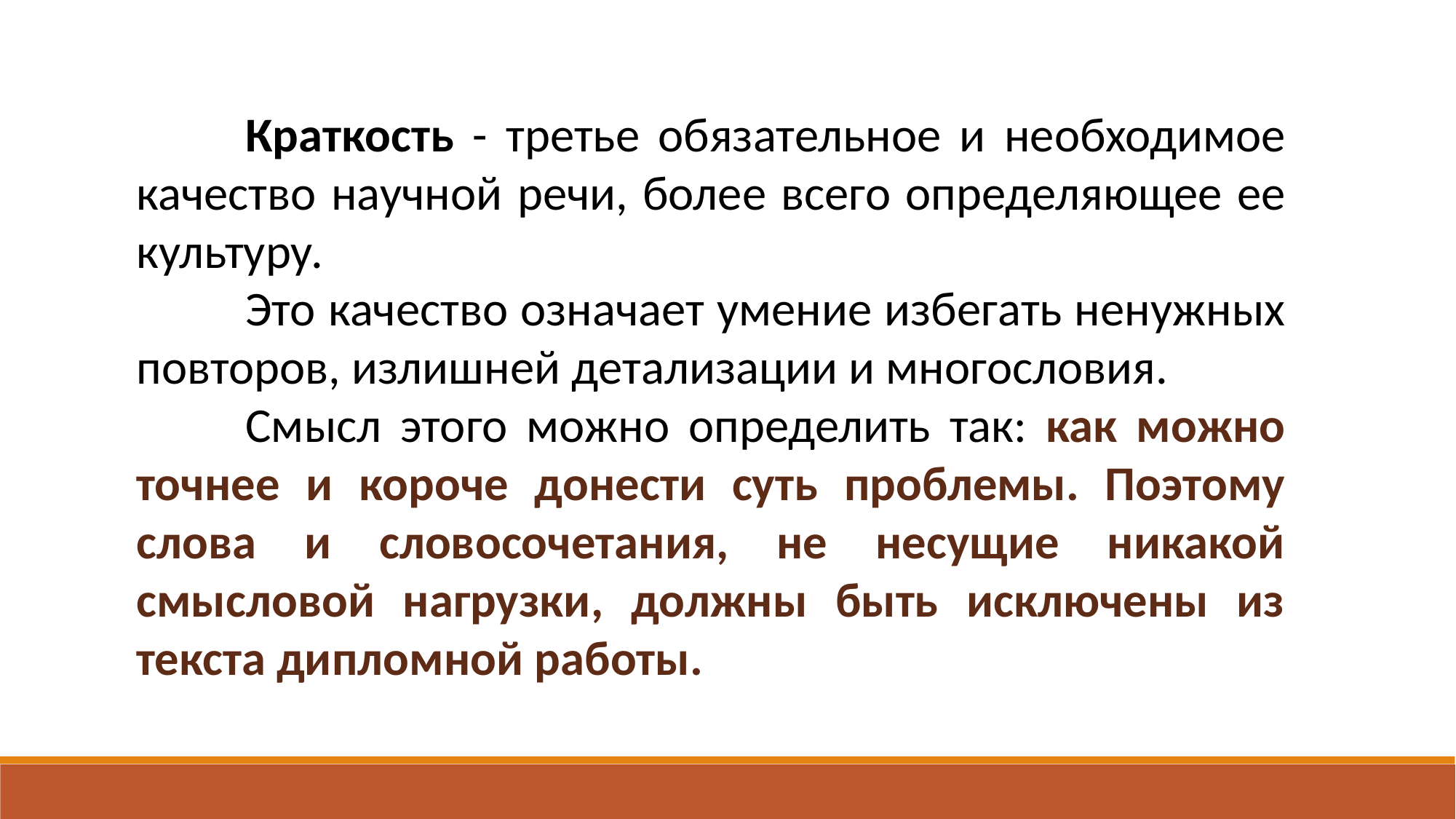

Краткость - третье обязательное и необходимое качество научной речи, более всего определяющее ее культуру.
	Это качество означает умение избегать ненужных повторов, излишней детализации и многословия.
	Смысл этого можно определить так: как можно точнее и короче донести суть проблемы. Поэтому слова и словосочетания, не несущие никакой смысловой нагрузки, должны быть исключены из текста дипломной работы.